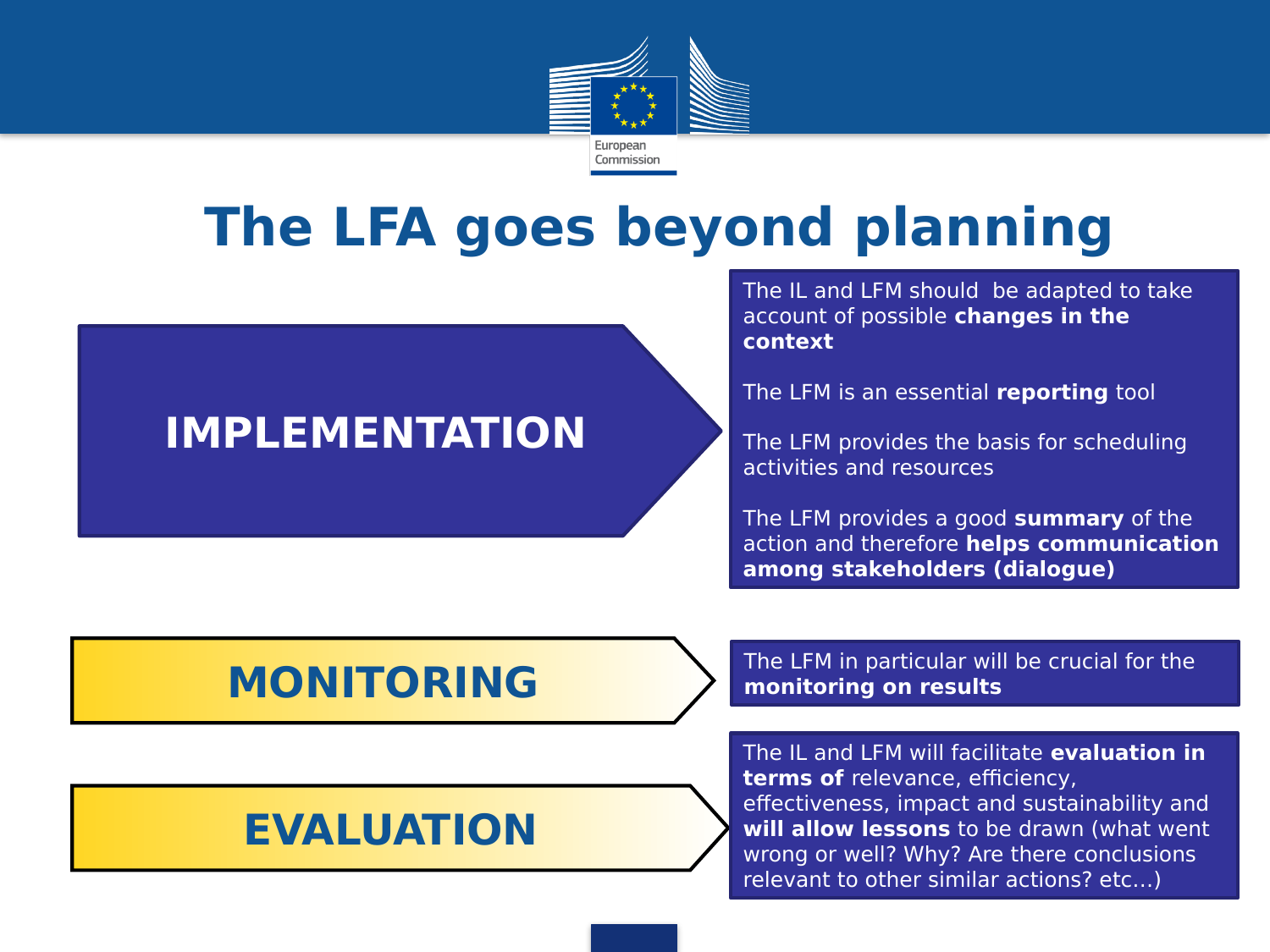

The LFA goes beyond planning
The IL and LFM should  be adapted to take account of possible changes in the context

The LFM is an essential reporting tool

The LFM provides the basis for scheduling activities and resources

The LFM provides a good summary of the action and therefore helps communication among stakeholders (dialogue)
IMPLEMENTATION

MONITORING
The LFM in particular will be crucial for the monitoring on results
The IL and LFM will facilitate evaluation in terms of relevance, efficiency, effectiveness, impact and sustainability and  will allow lessons to be drawn (what went wrong or well? Why? Are there conclusions relevant to other similar actions? etc…)
EVALUATION
15